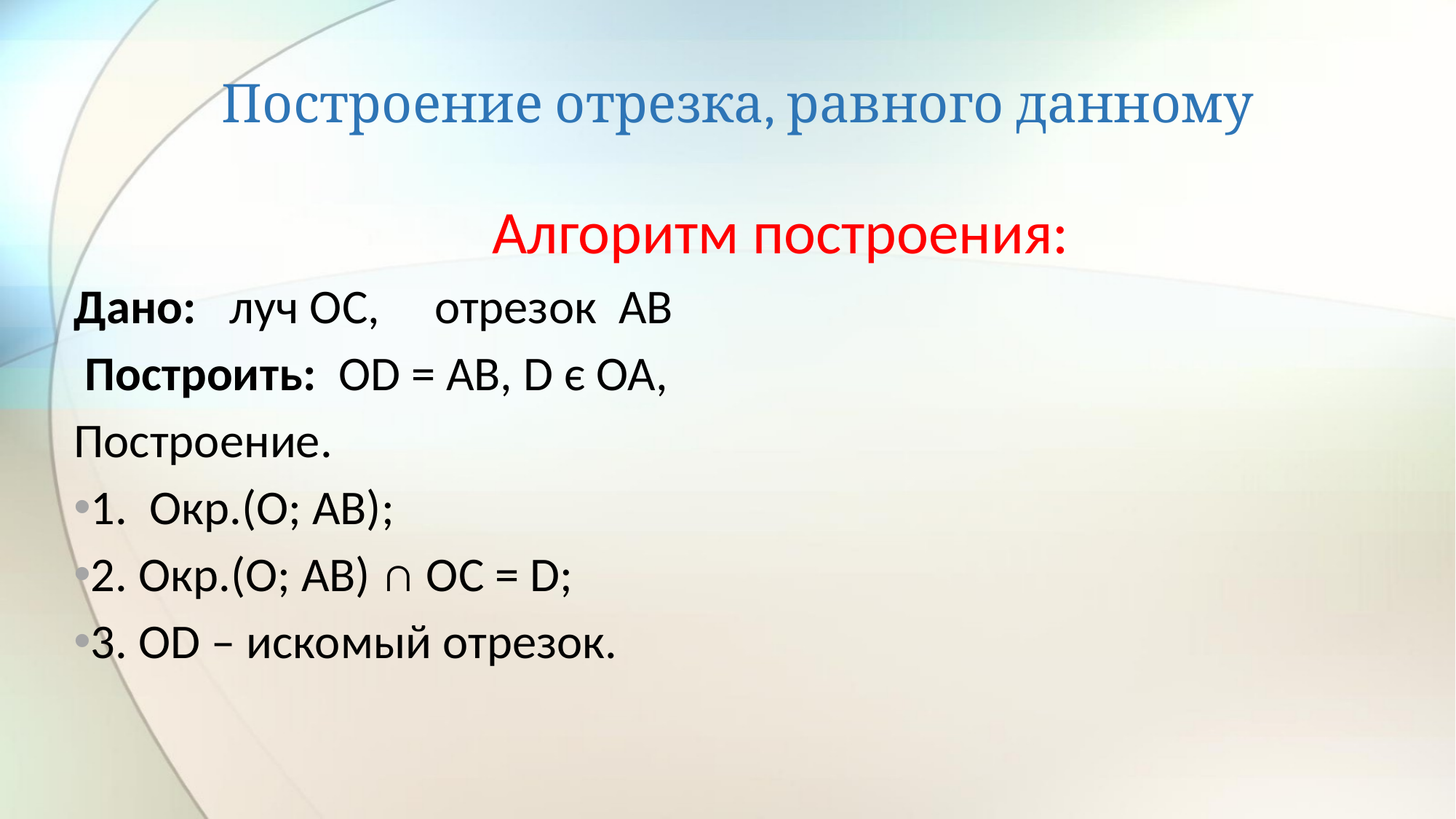

# Построение отрезка, равного данному
	Алгоритм построения:
Дано:   луч ОС,     отрезок  АВ
 Построить:  ОD = AB, D є ОА,
Построение.
1.  Окр.(О; AB);
2. Окр.(О; AB) ∩ ОC = D;
3. ОD – искомый отрезок.